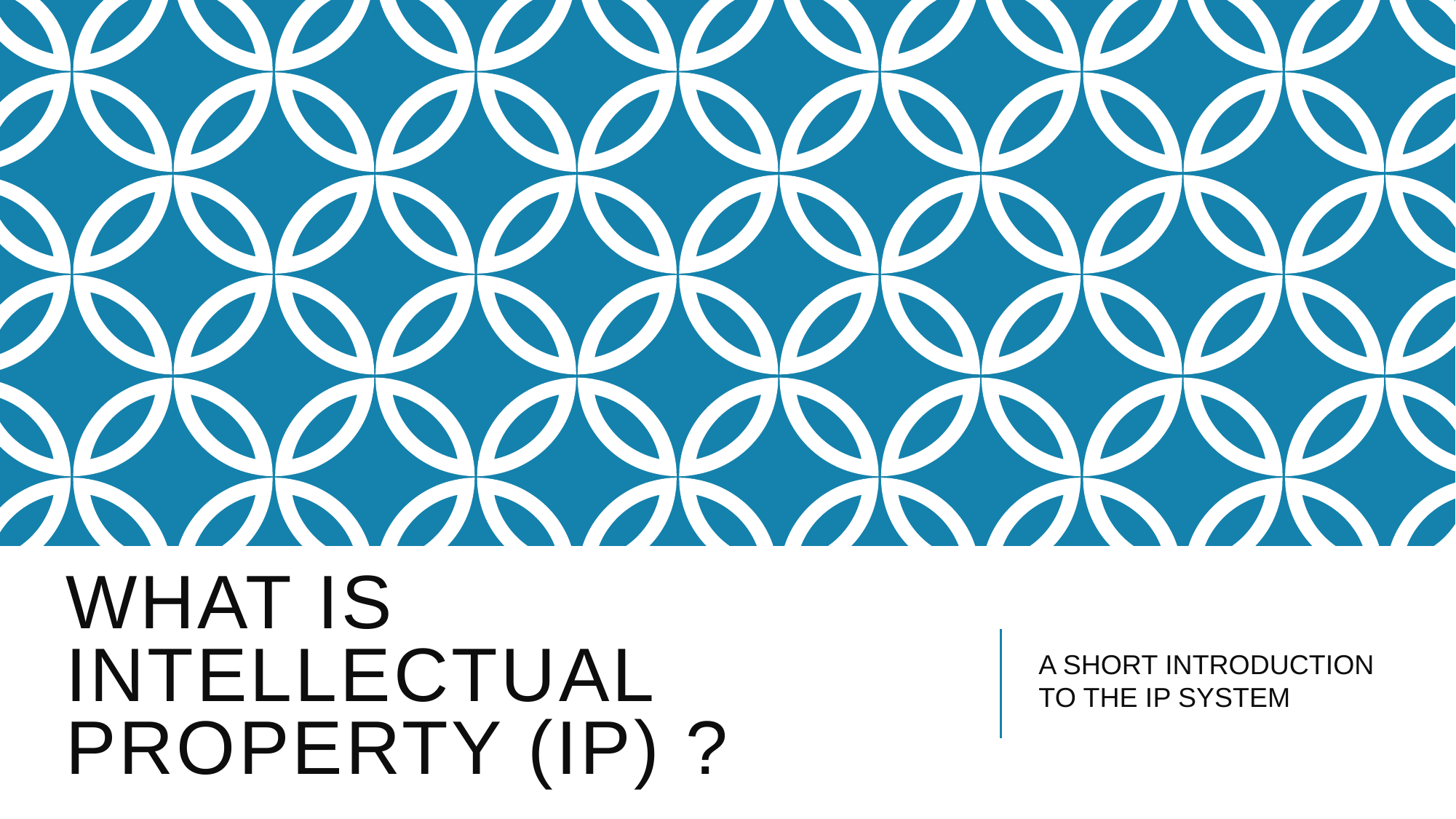

# WHAT IS INTELLECTUAL PROPERTY (IP) ?
A SHORT INTRODUCTION TO THE IP SYSTEM